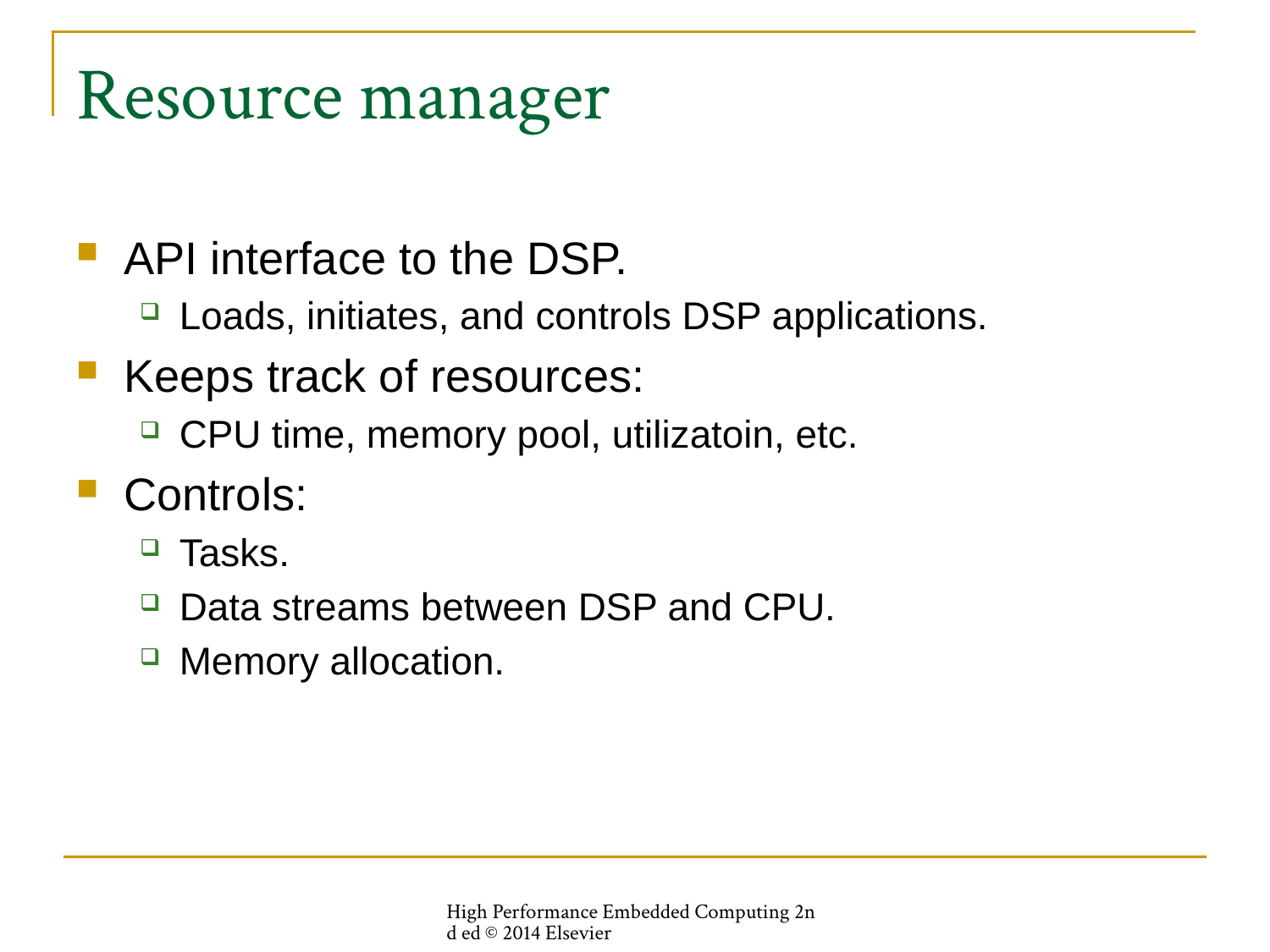

# Resource manager
API interface to the DSP.
Loads, initiates, and controls DSP applications.
Keeps track of resources:
CPU time, memory pool, utilizatoin, etc.
Controls:
Tasks.
Data streams between DSP and CPU.
Memory allocation.
High Performance Embedded Computing 2nd ed © 2014 Elsevier